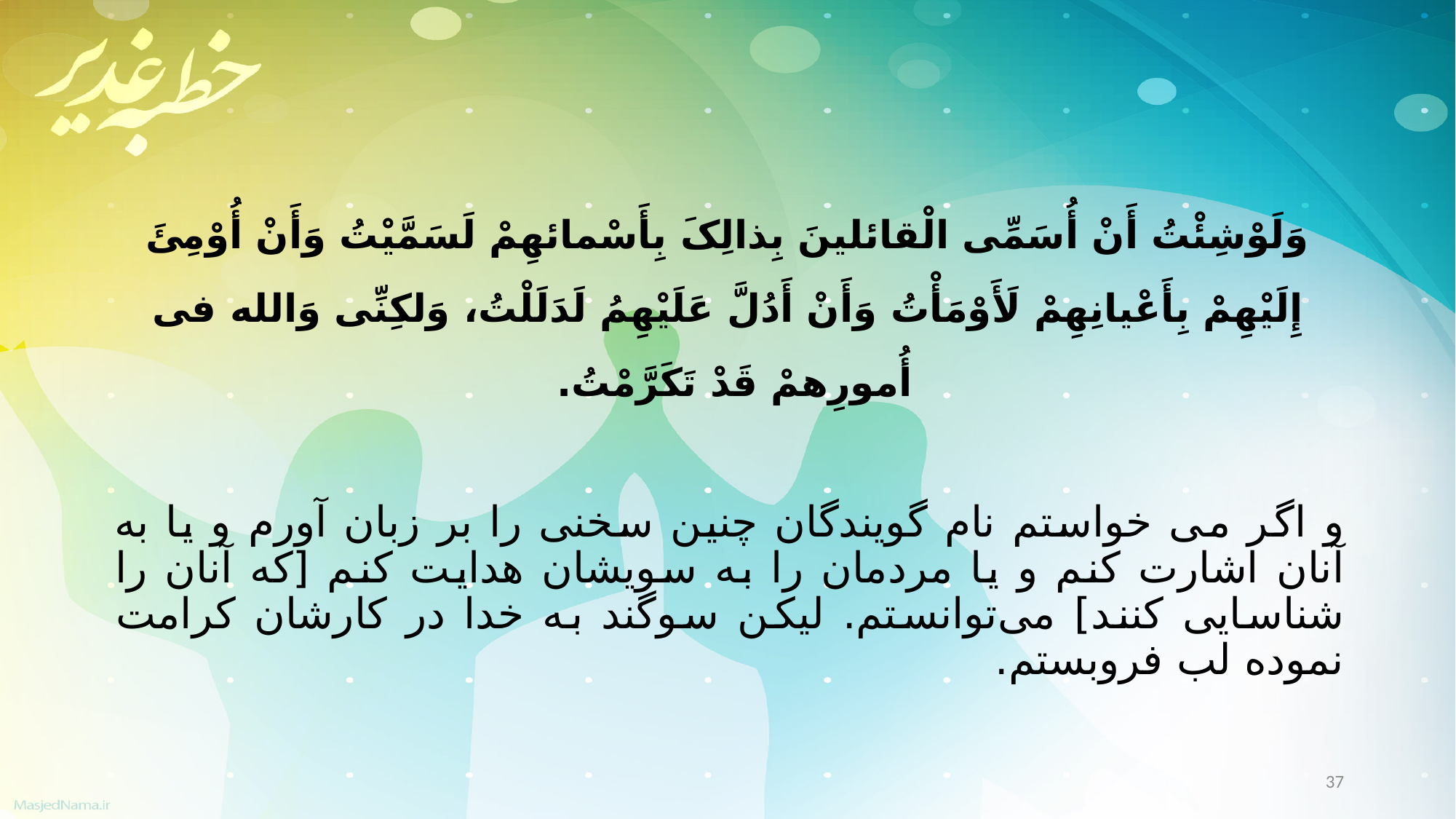

وَلَوْشِئْتُ أَنْ أُسَمِّی الْقائلینَ بِذالِکَ بِأَسْمائهِمْ لَسَمَّیْتُ وَأَنْ أُوْمِئَ إِلَیْهِمْ بِأَعْیانِهِمْ لَأَوْمَأْتُ وَأَنْ أَدُلَّ عَلَیْهِمُ لَدَلَلْتُ، وَلکِنِّی وَالله فی أُمورِهمْ قَدْ تَکَرَّمْتُ.
و اگر می خواستم نام گویندگان چنین سخنی را بر زبان آورم و یا به آنان اشارت کنم و یا مردمان را به سویشان هدایت کنم [که آنان را شناسایی کنند] می‌توانستم. لیکن سوگند به خدا در کارشان کرامت نموده لب فروبستم.
37